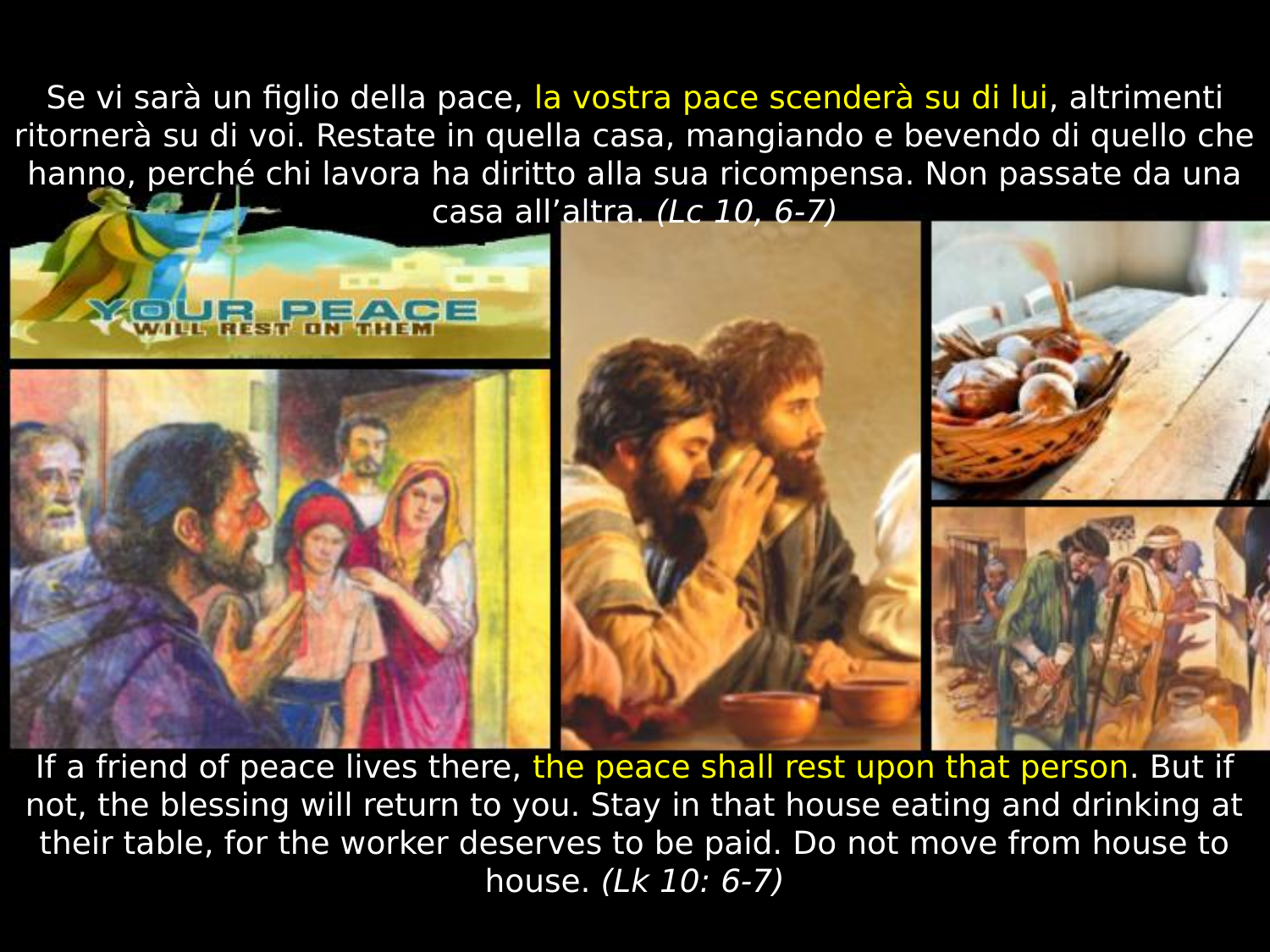

# Se vi sarà un figlio della pace, la vostra pace scenderà su di lui, altrimenti ritornerà su di voi. Restate in quella casa, mangiando e bevendo di quello che hanno, perché chi lavora ha diritto alla sua ricompensa. Non passate da una casa all’altra. (Lc 10, 6-7)
If a friend of peace lives there, the peace shall rest upon that person. But if not, the blessing will return to you. Stay in that house eating and drinking at their table, for the worker deserves to be paid. Do not move from house to house. (Lk 10: 6-7)